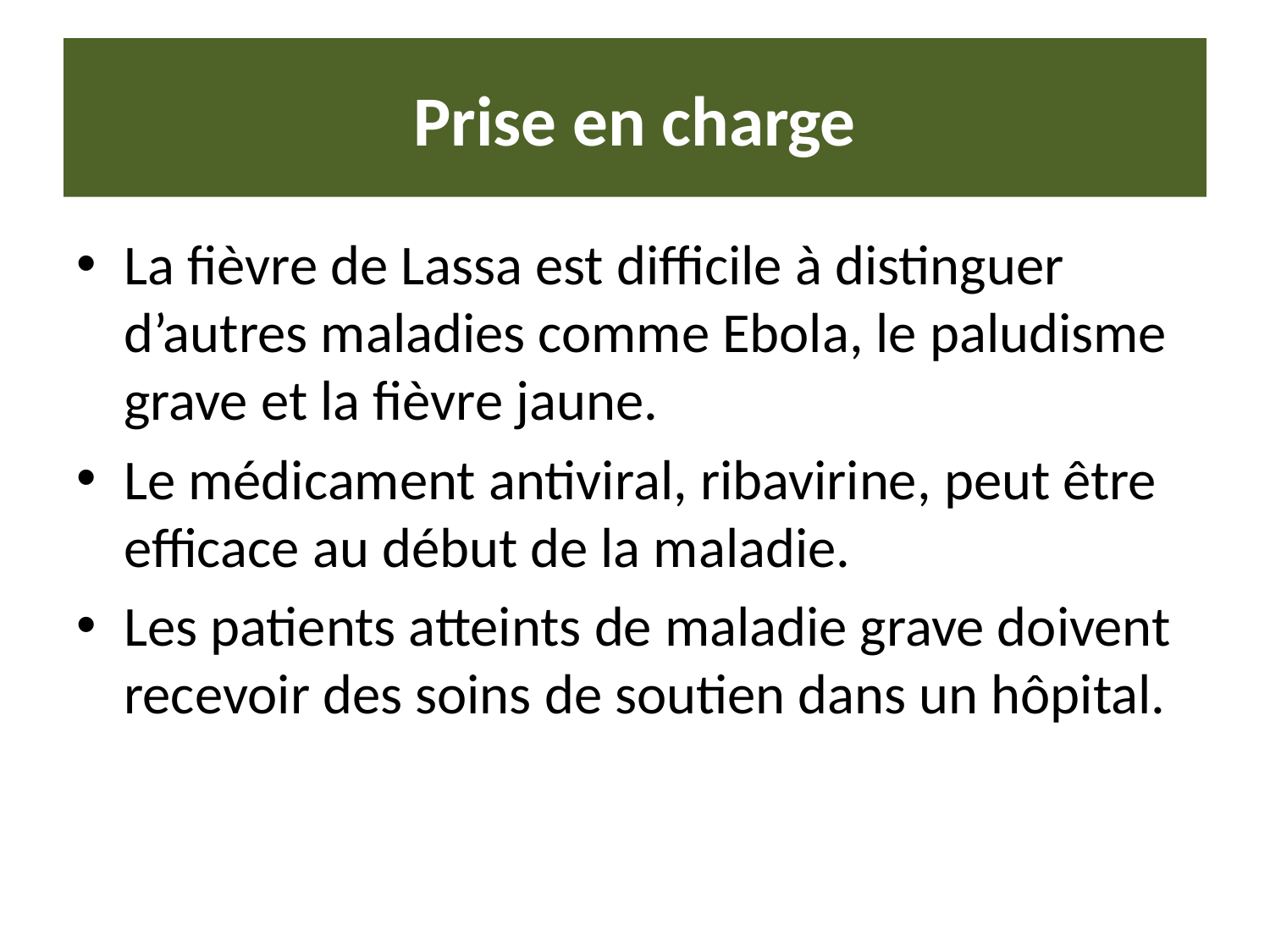

# Prise en charge
La fièvre de Lassa est difficile à distinguer d’autres maladies comme Ebola, le paludisme grave et la fièvre jaune.
Le médicament antiviral, ribavirine, peut être efficace au début de la maladie.
Les patients atteints de maladie grave doivent recevoir des soins de soutien dans un hôpital.